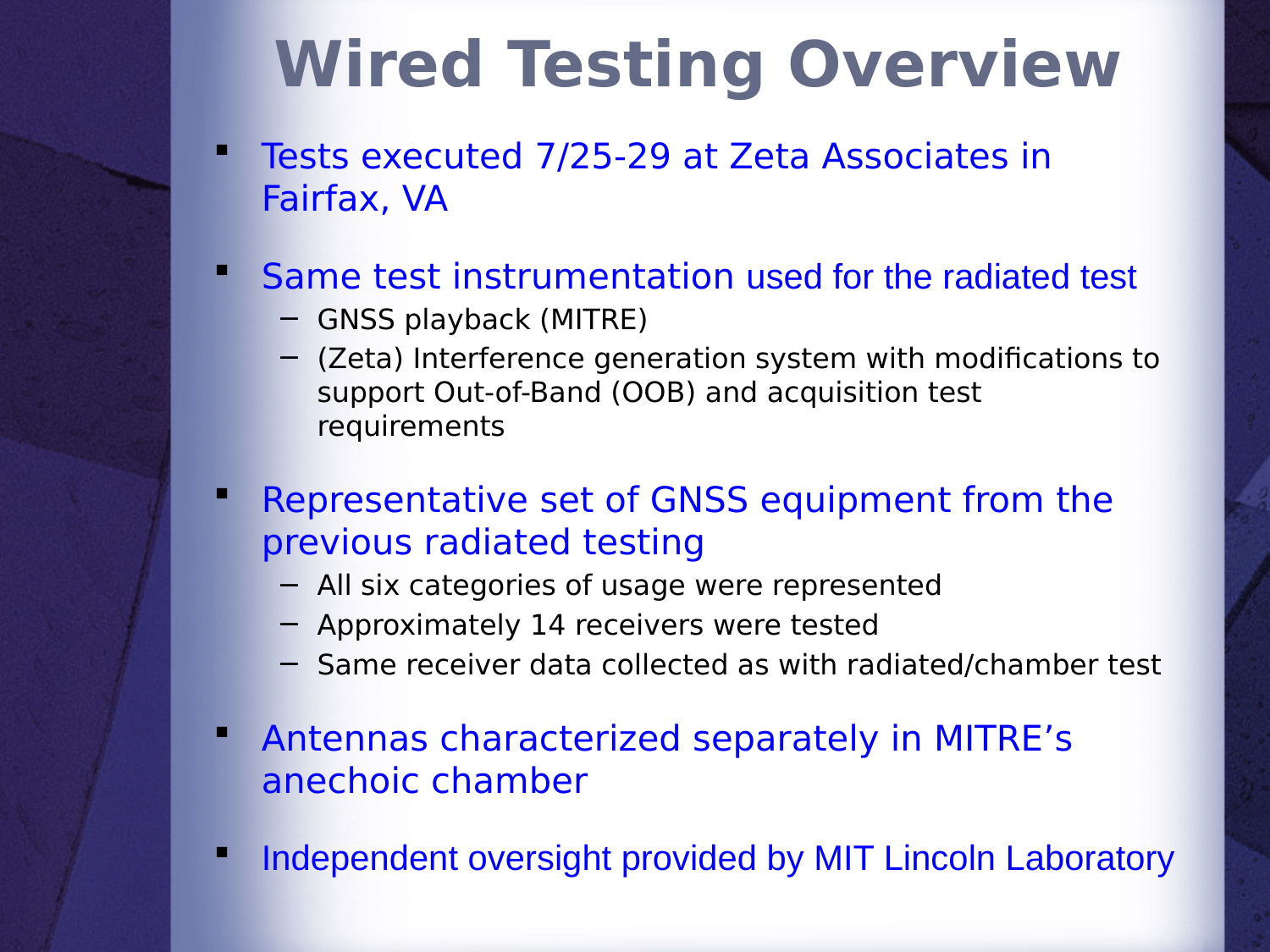

# Wired Testing Overview
Tests executed 7/25-29 at Zeta Associates in Fairfax, VA
Same test instrumentation used for the radiated test
GNSS playback (MITRE)
(Zeta) Interference generation system with modifications to support Out-of-Band (OOB) and acquisition test requirements
Representative set of GNSS equipment from the previous radiated testing
All six categories of usage were represented
Approximately 14 receivers were tested
Same receiver data collected as with radiated/chamber test
Antennas characterized separately in MITRE’s anechoic chamber
Independent oversight provided by MIT Lincoln Laboratory